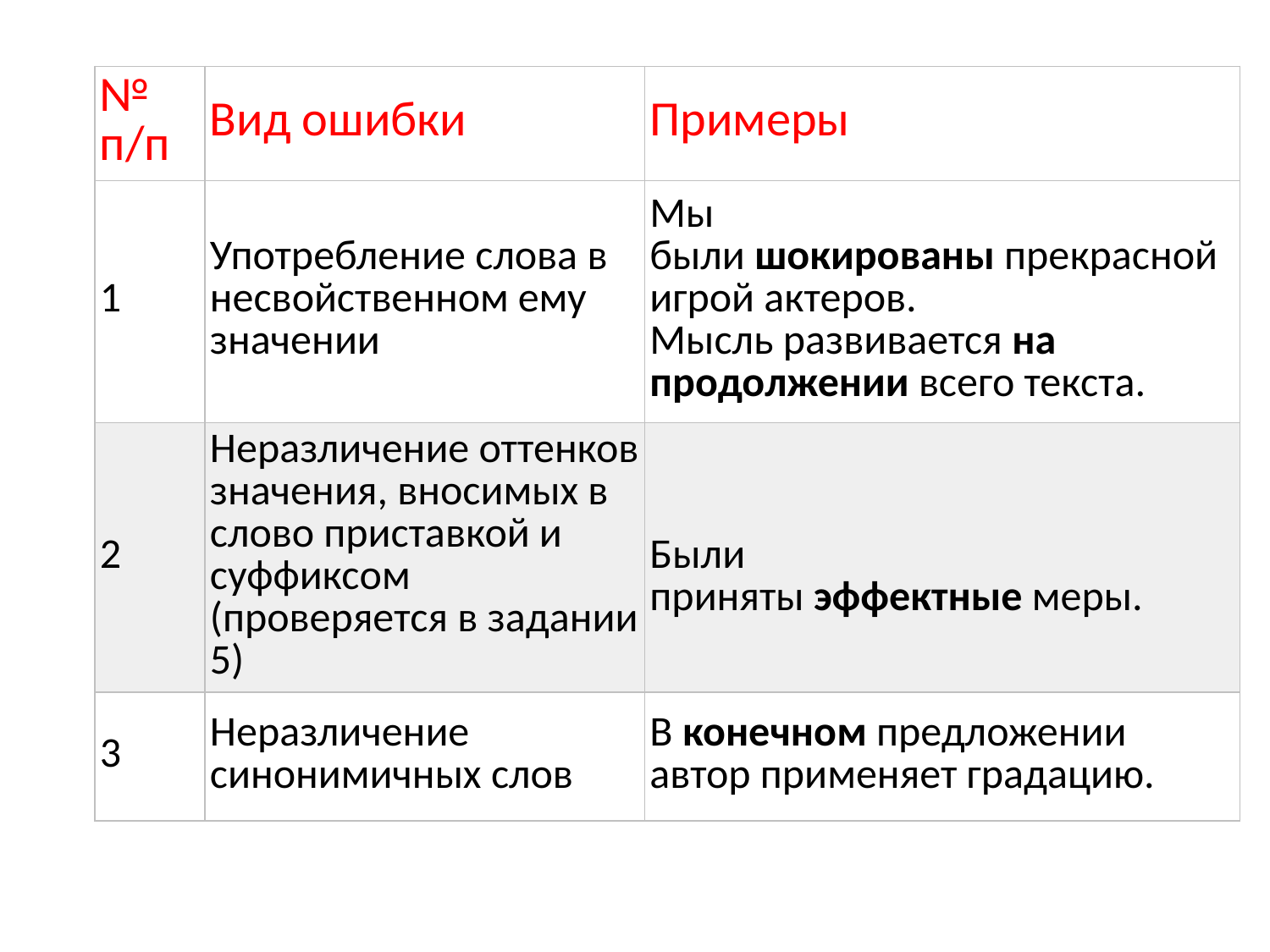

| № п/п | Вид ошибки | Примеры |
| --- | --- | --- |
| 1 | Употребление слова в несвойственном ему значении | Мы были шокированы прекрасной игрой актеров. Мысль развивается на продолжении всего текста. |
| 2 | Неразличение оттенков значения, вносимых в слово приставкой и суффиксом (проверяется в задании 5) | Были приняты эффектные меры. |
| 3 | Неразличение синонимичных слов | В конечном предложении автор применяет градацию. |